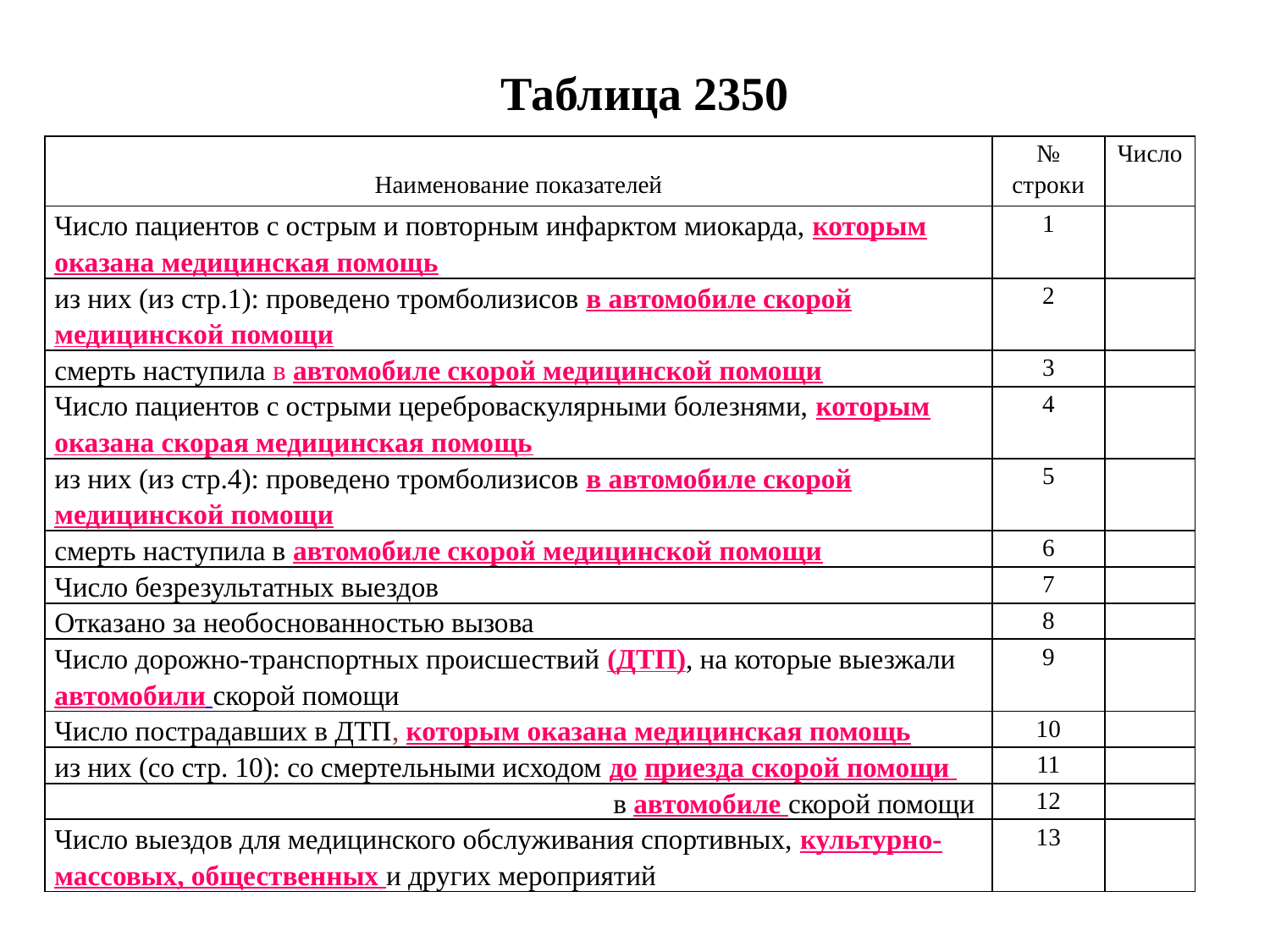

# Таблица 2350
| Наименование показателей | № строки | Число |
| --- | --- | --- |
| Число пациентов с острым и повторным инфарктом миокарда, которым оказана медицинская помощь | 1 |  |
| из них (из стр.1): проведено тромболизисов в автомобиле скорой медицинской помощи | 2 |  |
| смерть наступила в автомобиле скорой медицинской помощи | 3 |  |
| Число пациентов с острыми цереброваскулярными болезнями, которым оказана скорая медицинская помощь | 4 |  |
| из них (из стр.4): проведено тромболизисов в автомобиле скорой медицинской помощи | 5 |  |
| смерть наступила в автомобиле скорой медицинской помощи | 6 |  |
| Число безрезультатных выездов | 7 |  |
| Отказано за необоснованностью вызова | 8 |  |
| Число дорожно-транспортных происшествий (ДТП), на которые выезжали автомобили скорой помощи | 9 |  |
| Число пострадавших в ДТП, которым оказана медицинская помощь | 10 |  |
| из них (со стр. 10): со смертельными исходом до приезда скорой помощи | 11 |  |
| в автомобиле скорой помощи | 12 |  |
| Число выездов для медицинского обслуживания спортивных, культурно-массовых, общественных и других мероприятий | 13 |  |